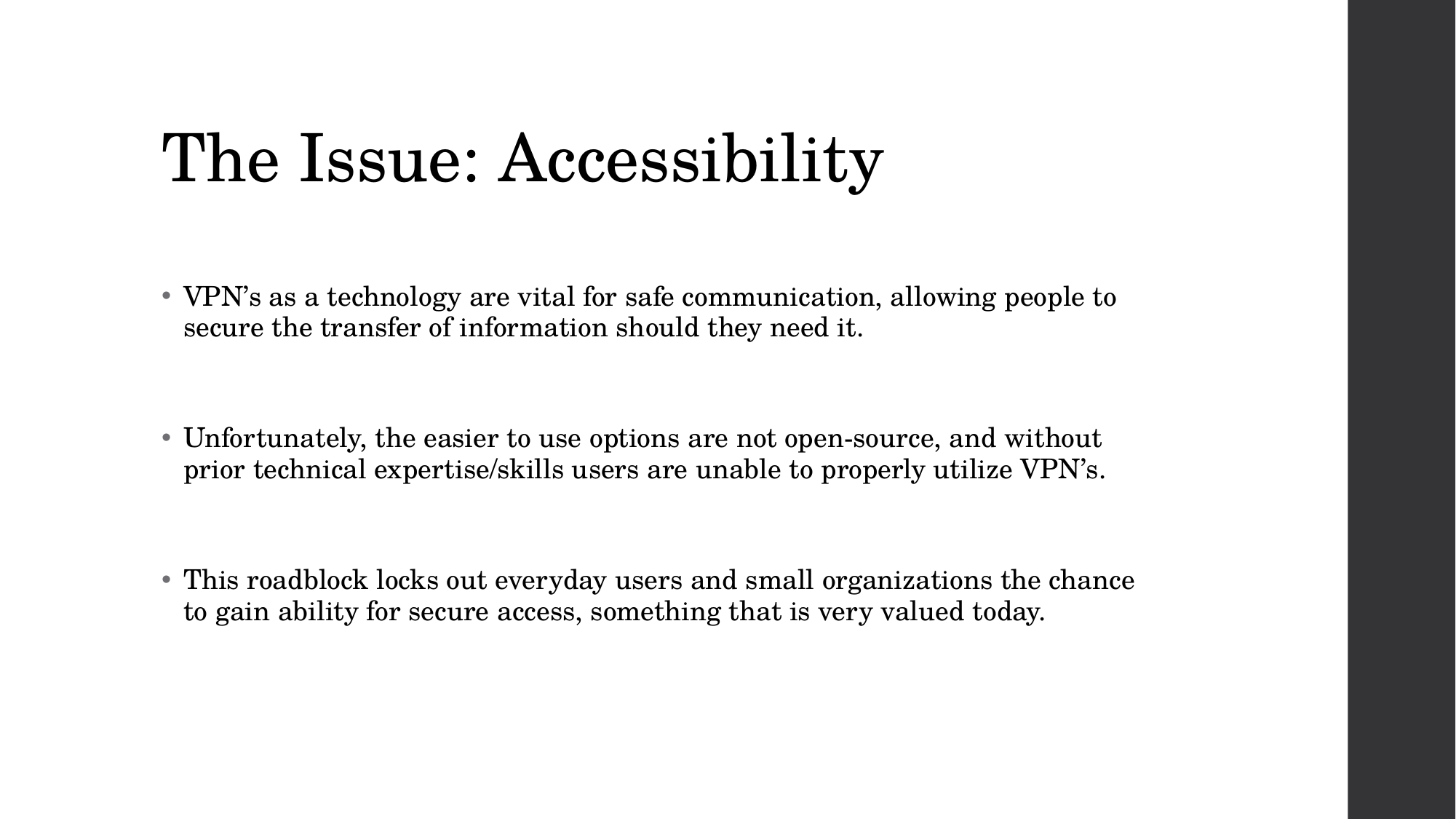

# The Issue: Accessibility

VPN’s as a technology are vital for safe communication, allowing people to secure the transfer of information should they need it.

Unfortunately, the easier to use options are not open-source, and without prior technical expertise/skills users are unable to properly utilize VPN’s.

This roadblock locks out everyday users and small organizations the chance to gain ability for secure access, something that is very valued today.